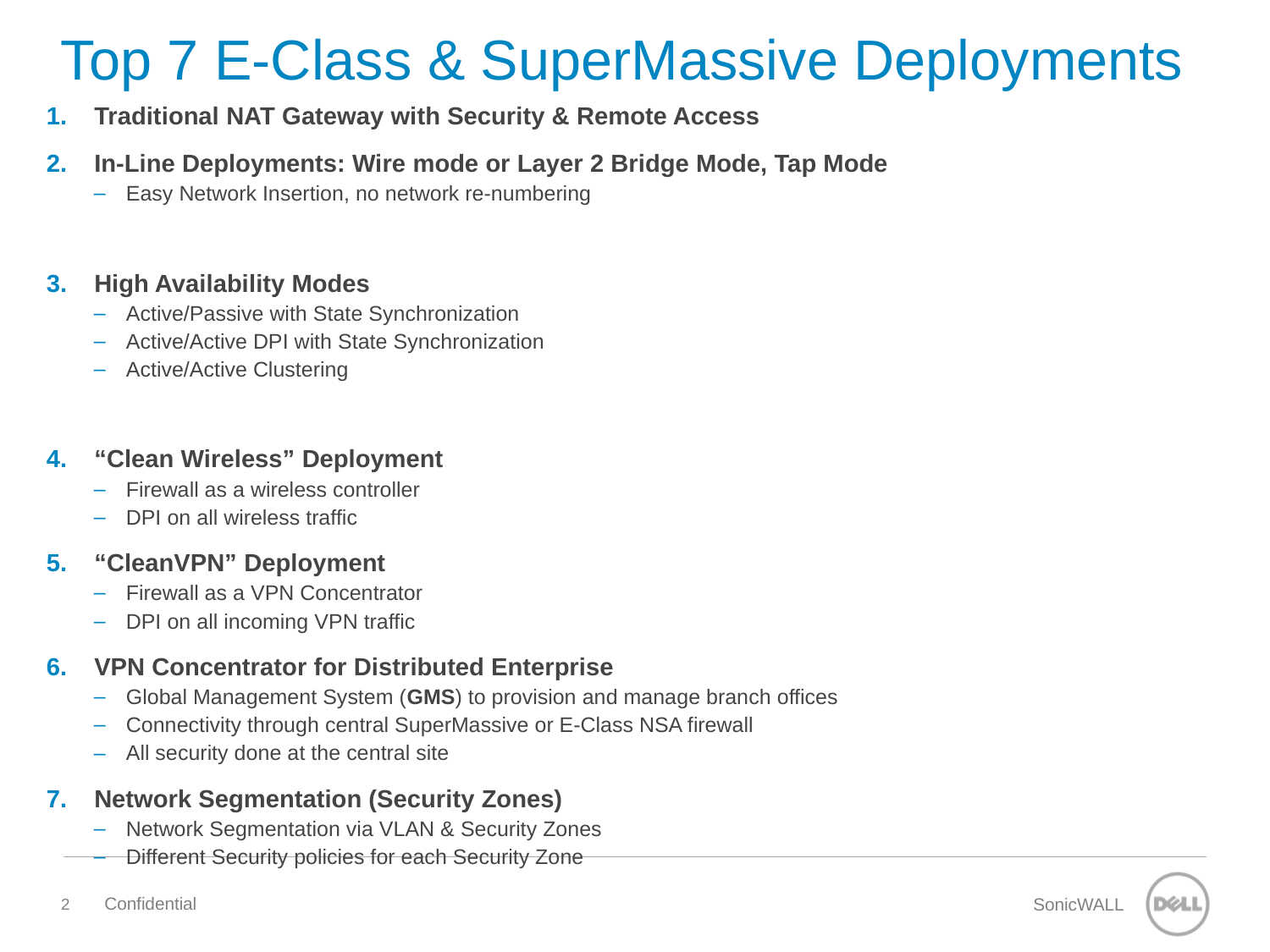

# Top 7 E-Class & SuperMassive Deployments
Traditional NAT Gateway with Security & Remote Access
In-Line Deployments: Wire mode or Layer 2 Bridge Mode, Tap Mode
Easy Network Insertion, no network re-numbering

High Availability Modes
Active/Passive with State Synchronization
Active/Active DPI with State Synchronization
Active/Active Clustering

“Clean Wireless” Deployment
Firewall as a wireless controller
DPI on all wireless traffic
“CleanVPN” Deployment
Firewall as a VPN Concentrator
DPI on all incoming VPN traffic
VPN Concentrator for Distributed Enterprise
Global Management System (GMS) to provision and manage branch offices
Connectivity through central SuperMassive or E-Class NSA firewall
All security done at the central site
Network Segmentation (Security Zones)
Network Segmentation via VLAN & Security Zones
Different Security policies for each Security Zone